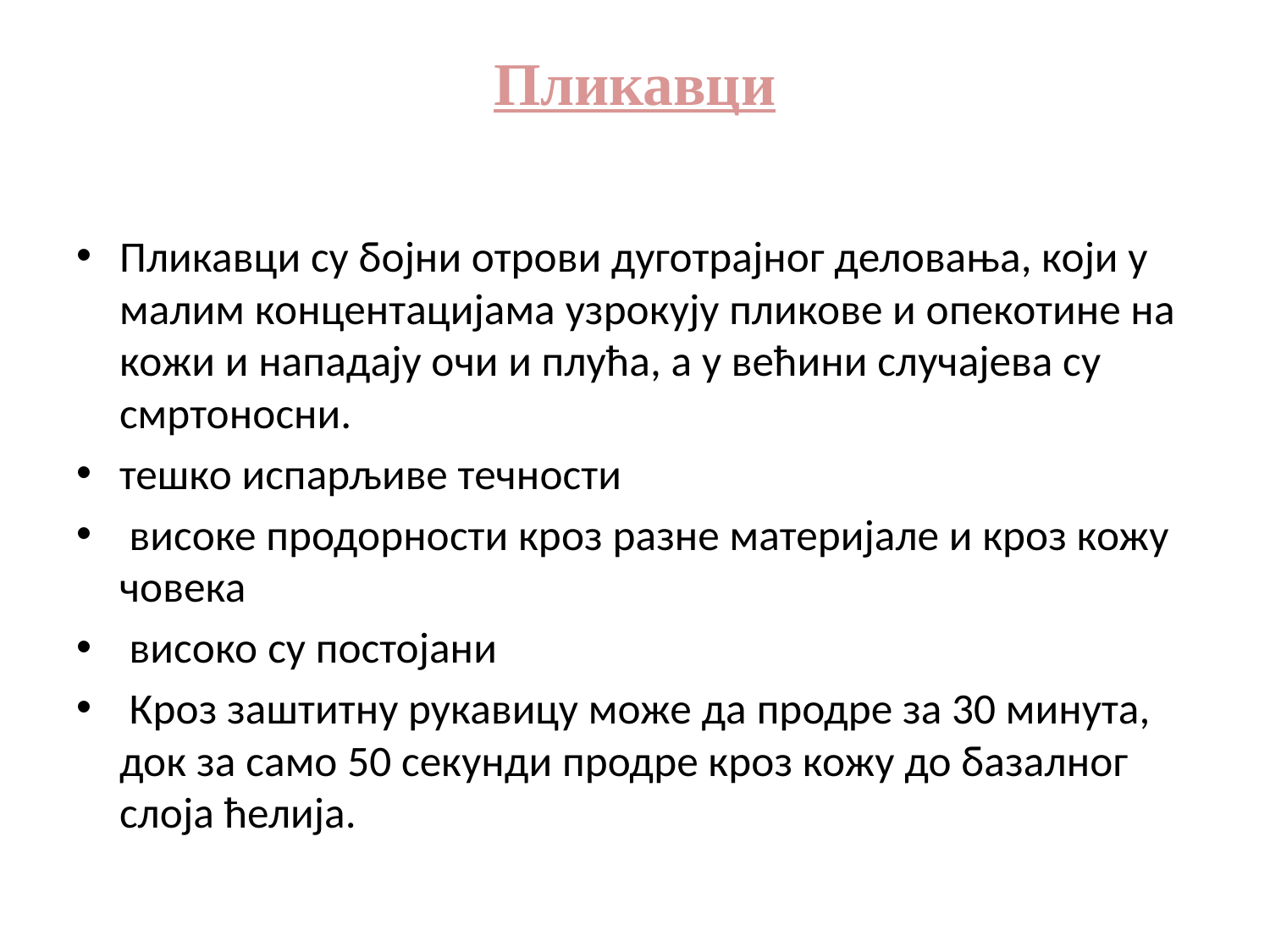

# Пликавци
Пликавци су бојни отрови дуготрајног деловања, који у малим концентацијама узрокују пликове и опекотине на кожи и нападају очи и плућа, а у већини случајева су смртоносни.
тешко испарљиве течности
 високе продорности кроз разне материјале и кроз кожу човека
 високо су постојани
 Кроз заштитну рукавицу може да продре за 30 минута, док за само 50 секунди продре кроз кожу до базалног слоја ћелија.